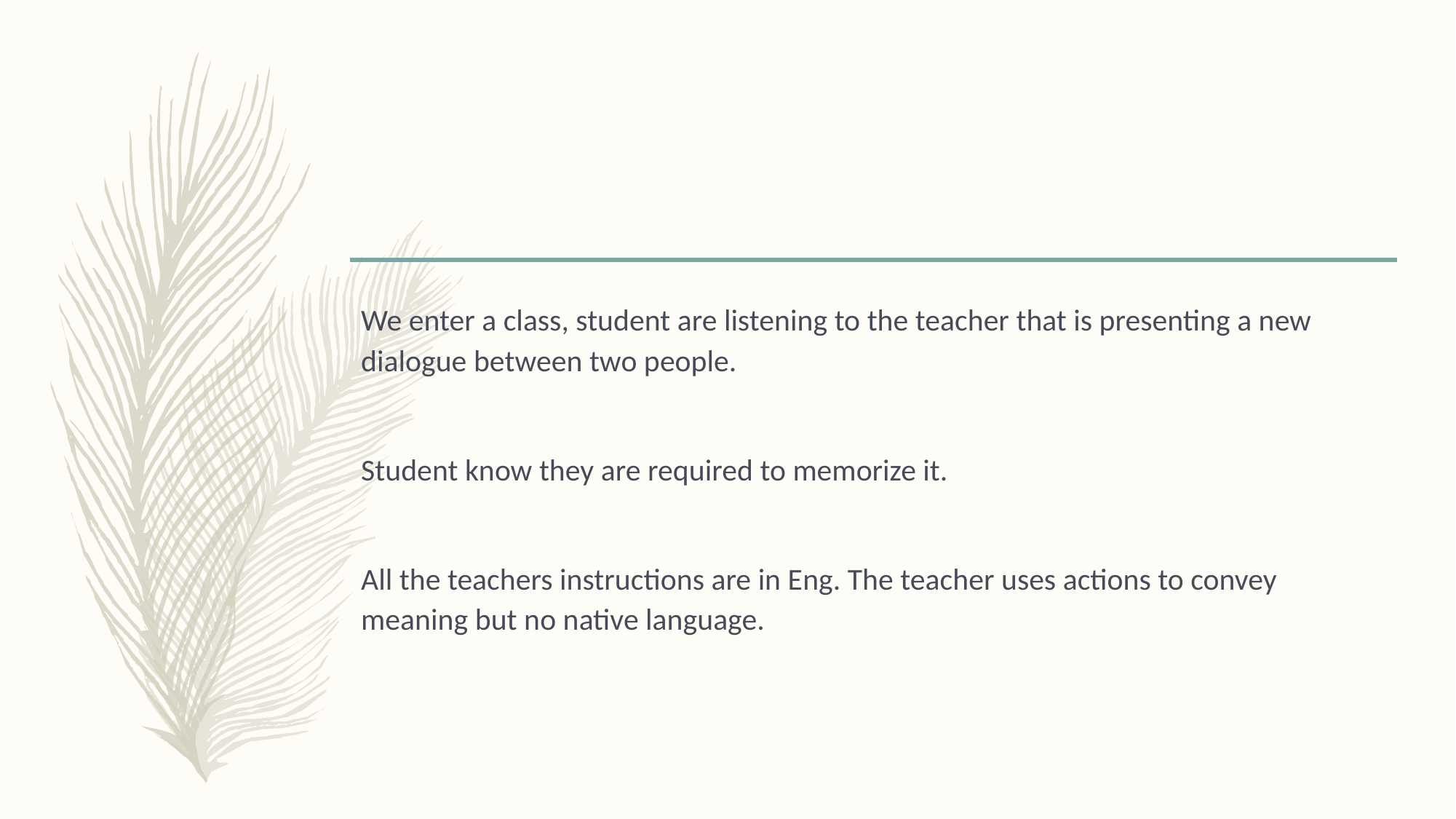

We enter a class, student are listening to the teacher that is presenting a new dialogue between two people.

Student know they are required to memorize it.

All the teachers instructions are in Eng. The teacher uses actions to convey meaning but no native language.